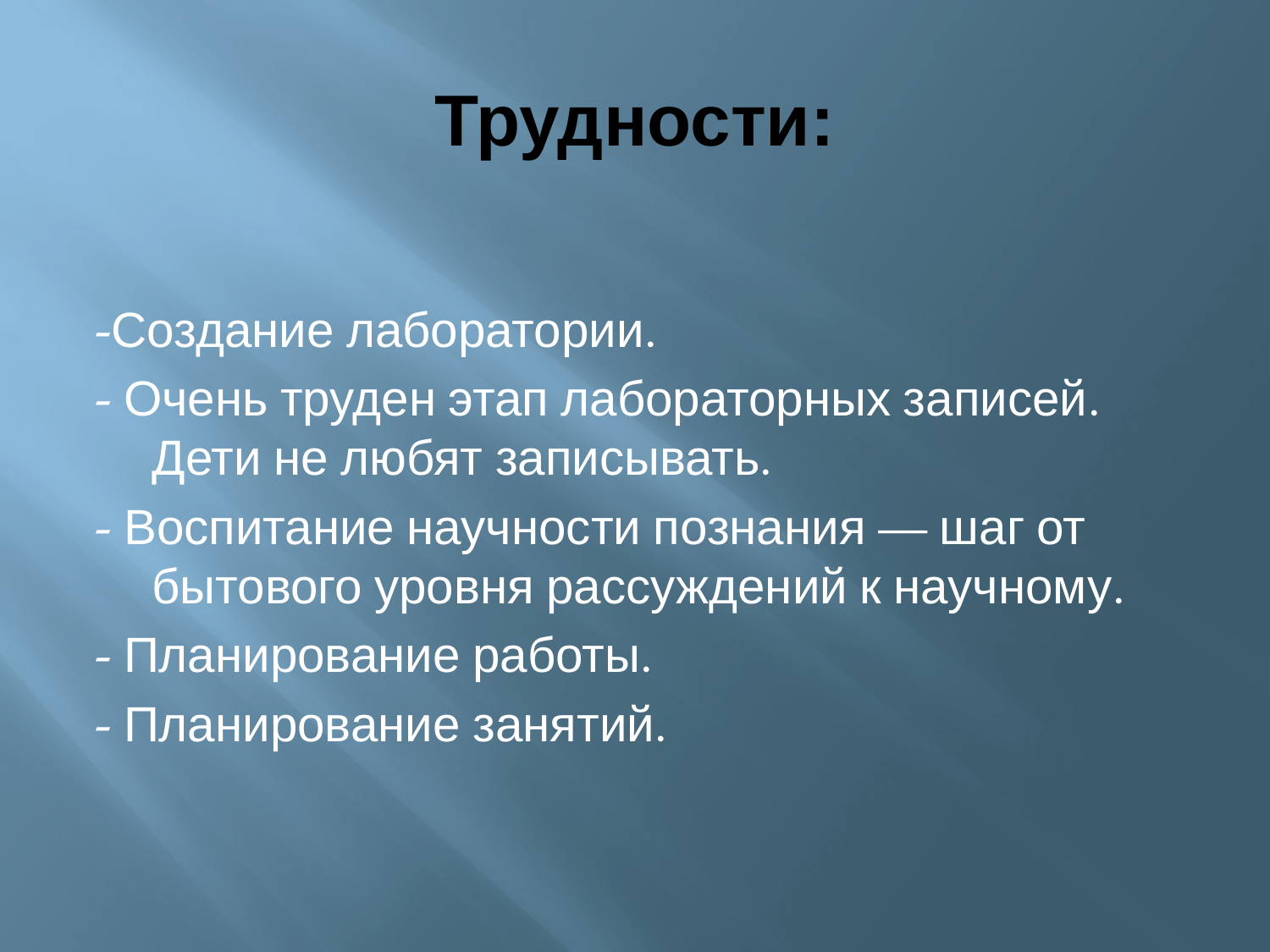

# Трудности:

-Создание лаборатории.
- Очень труден этап лабораторных записей. Дети не любят записывать.
- Воспитание научности познания — шаг от бытового уровня рассуждений к научному.
- Планирование работы.
- Планирование занятий.